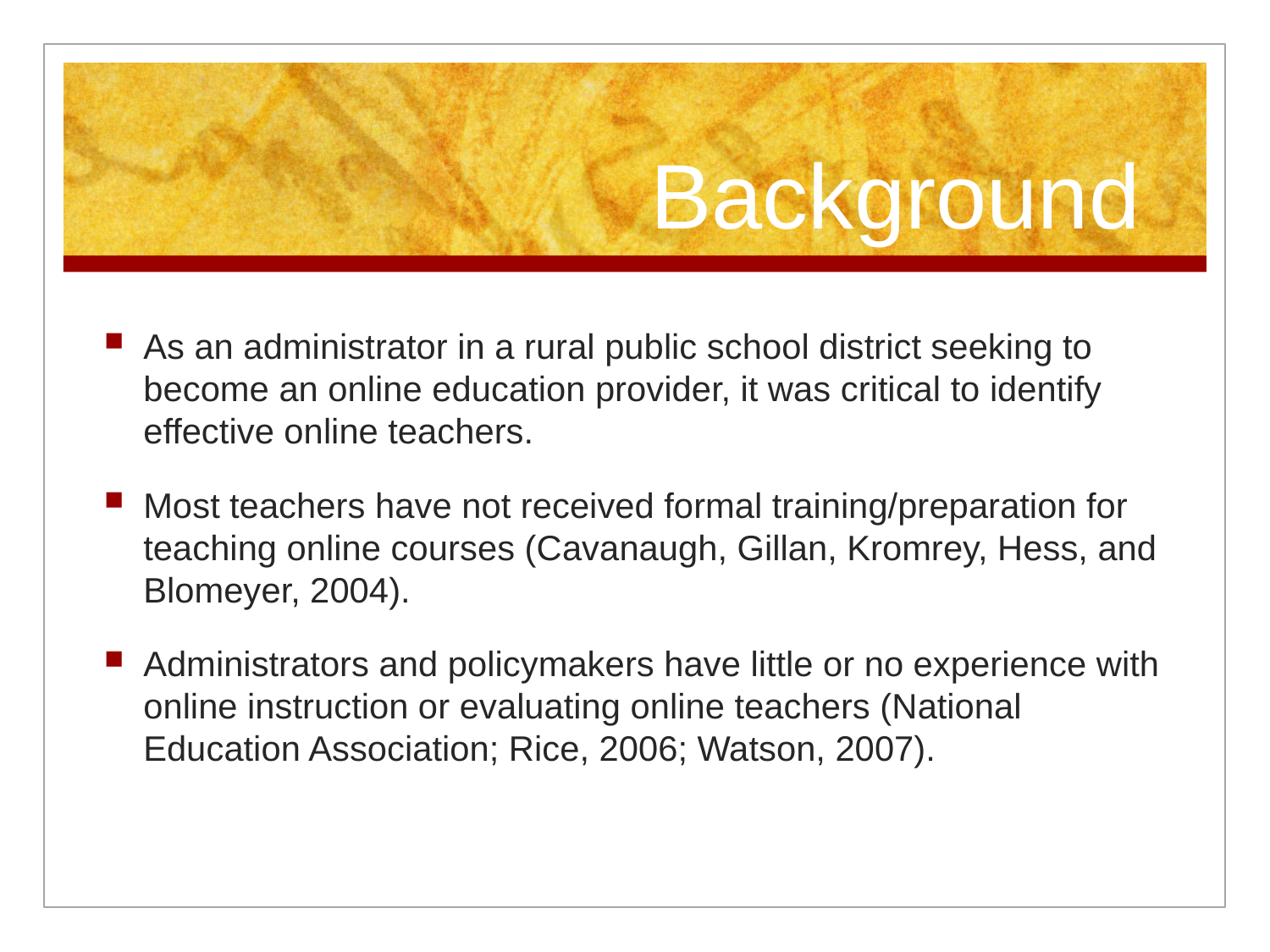

# Background
As an administrator in a rural public school district seeking to become an online education provider, it was critical to identify effective online teachers.
Most teachers have not received formal training/preparation for teaching online courses (Cavanaugh, Gillan, Kromrey, Hess, and Blomeyer, 2004).
Administrators and policymakers have little or no experience with online instruction or evaluating online teachers (National Education Association; Rice, 2006; Watson, 2007).